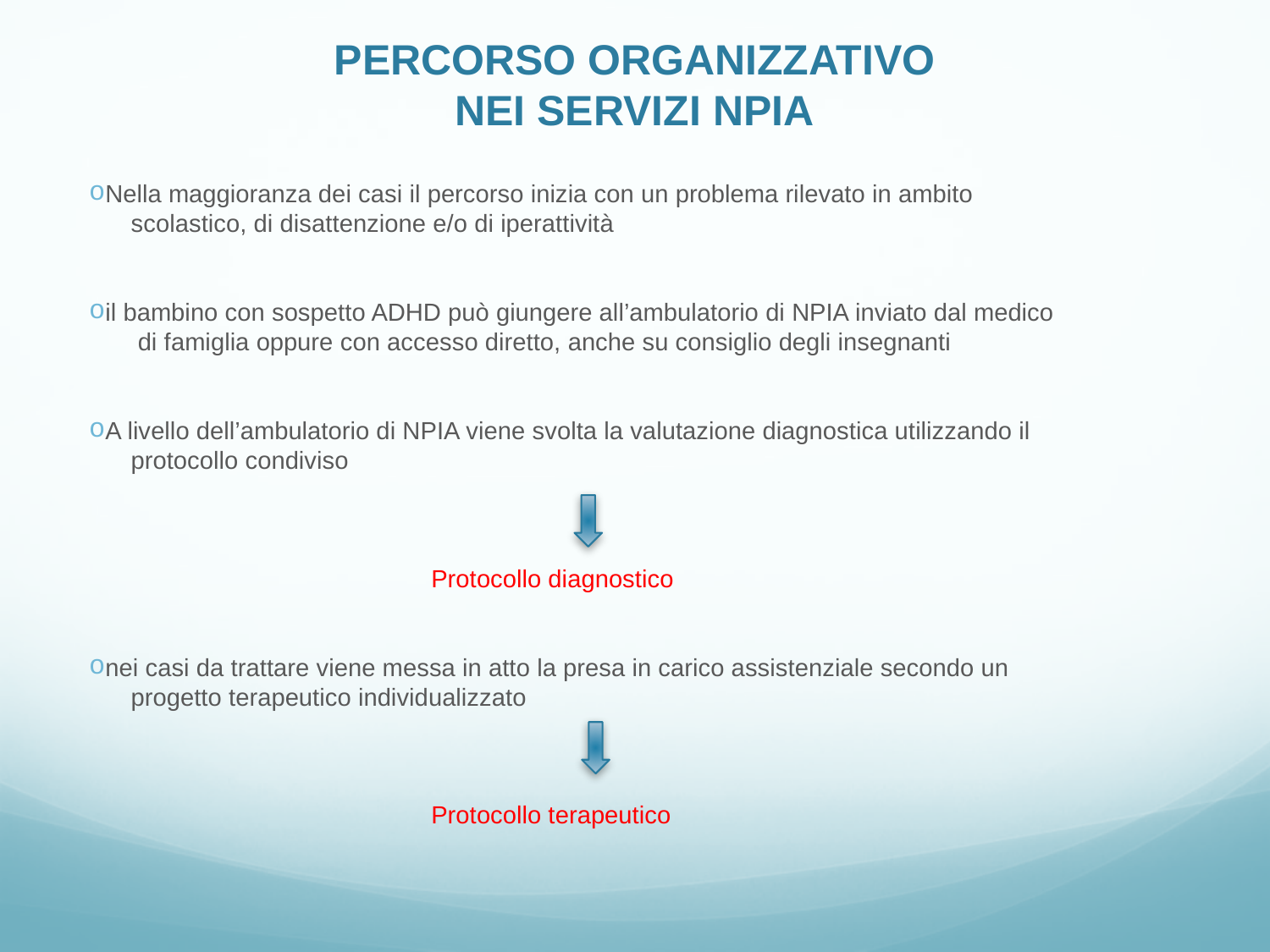

# PERCORSO ORGANIZZATIVO NEI SERVIZI NPIA
Nella maggioranza dei casi il percorso inizia con un problema rilevato in ambito
      scolastico, di disattenzione e/o di iperattività

il bambino con sospetto ADHD può giungere all’ambulatorio di NPIA inviato dal medico
       di famiglia oppure con accesso diretto, anche su consiglio degli insegnanti

A livello dell’ambulatorio di NPIA viene svolta la valutazione diagnostica utilizzando il
      protocollo condiviso

                                                 Protocollo diagnostico

nei casi da trattare viene messa in atto la presa in carico assistenziale secondo un
      progetto terapeutico individualizzato

                                                 Protocollo terapeutico